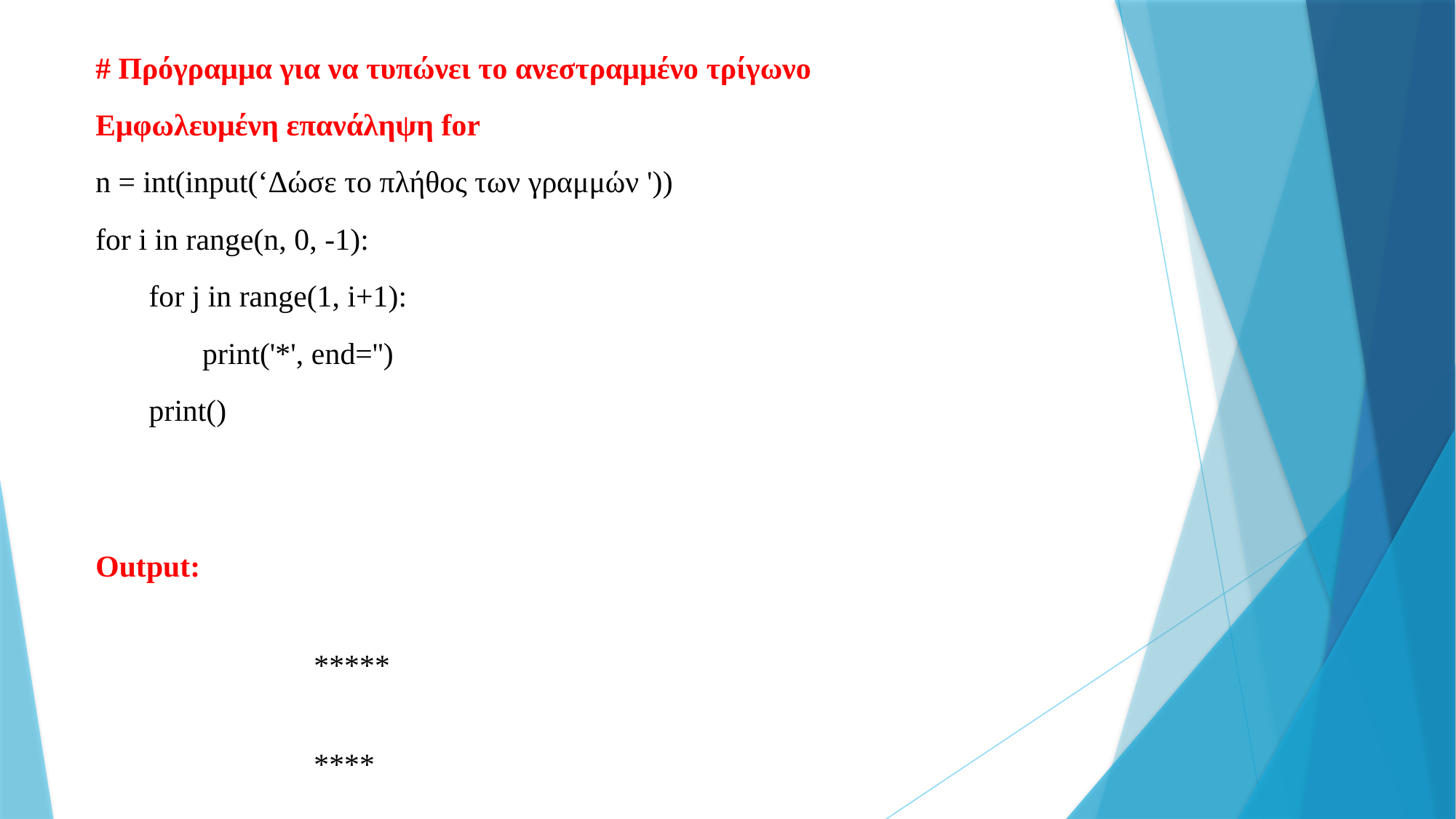

# Πρόγραμμα για να τυπώνει το ανεστραμμένο τρίγωνο
Εμφωλευμένη επανάληψη for
n = int(input(‘Δώσε το πλήθος των γραμμών '))
for i in range(n, 0, -1):
       for j in range(1, i+1):
              print('*', end='')
       print()

								Output:
										*****
										****
										***
							**
										*